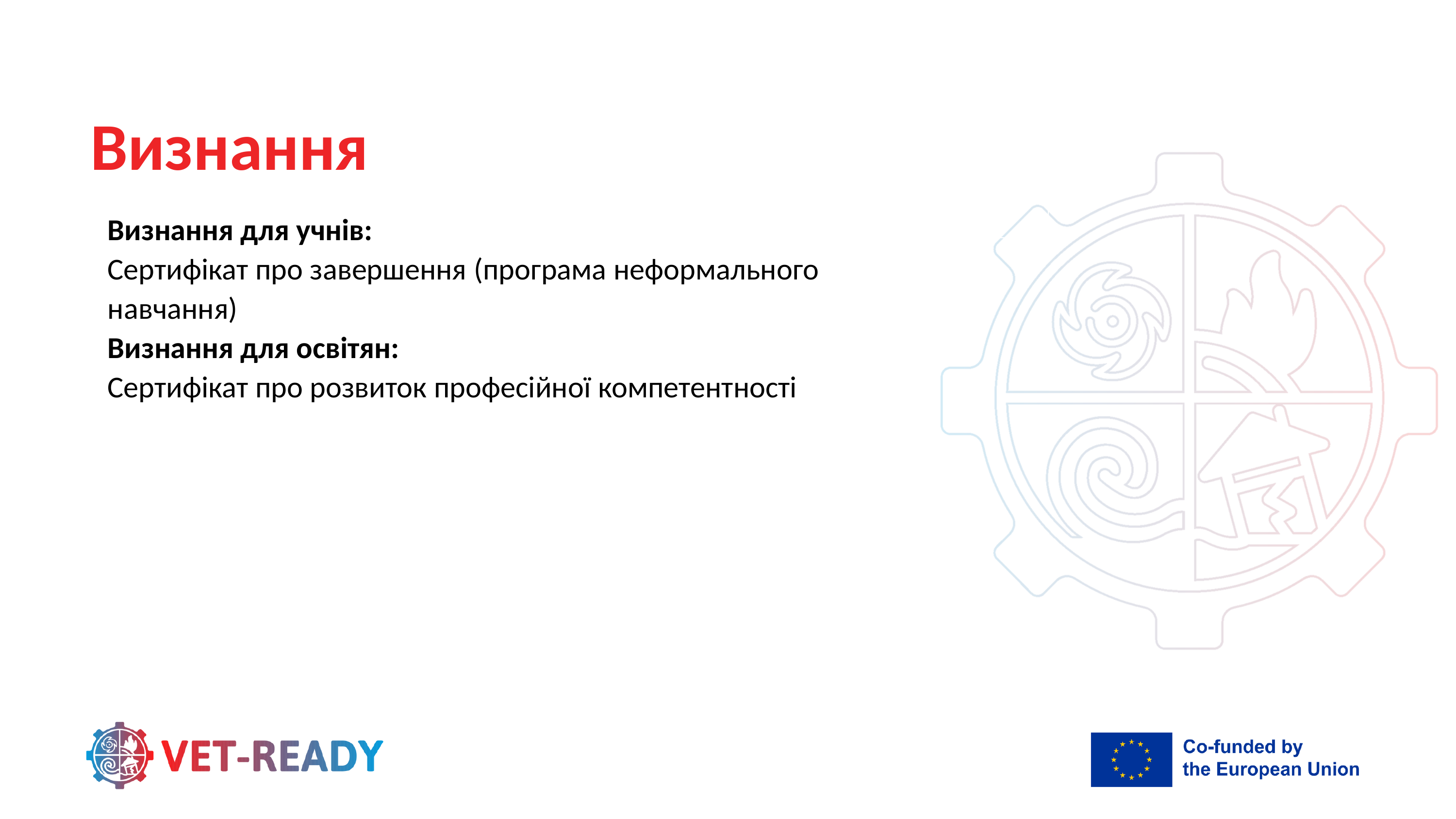

Визнання

Визнання для учнів:
Сертифікат про завершення (програма неформального навчання)
Визнання для освітян:
Сертифікат про розвиток професійної компетентності